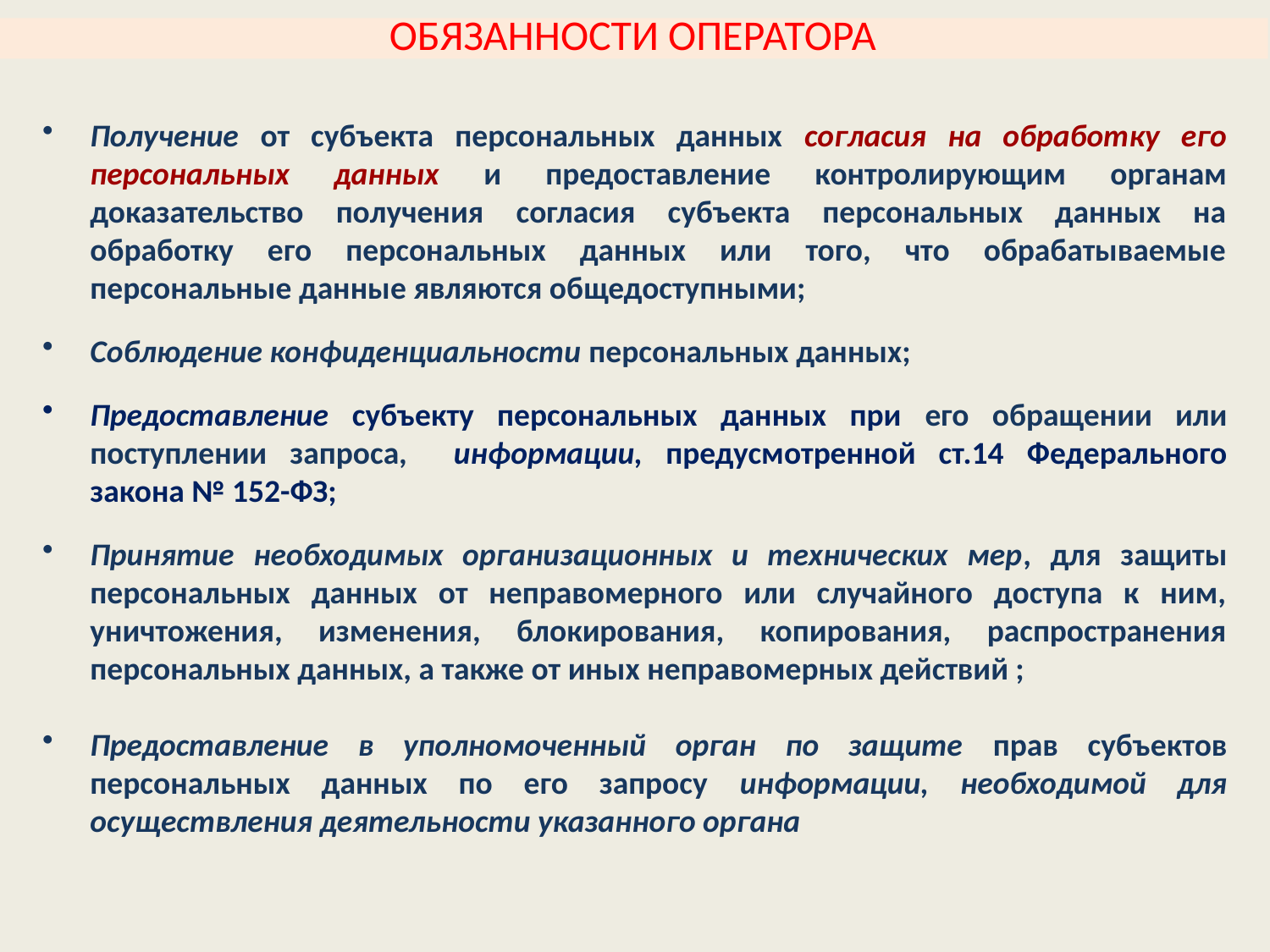

ОБЯЗАННОСТИ ОПЕРАТОРА
Получение от субъекта персональных данных согласия на обработку его персональных данных и предоставление контролирующим органам доказательство получения согласия субъекта персональных данных на обработку его персональных данных или того, что обрабатываемые персональные данные являются общедоступными;

Соблюдение конфиденциальности персональных данных;

Предоставление субъекту персональных данных при его обращении или поступлении запроса,  информации, предусмотренной ст.14 Федерального закона № 152-ФЗ;

Принятие необходимых организационных и технических мер, для защиты персональных данных от неправомерного или случайного доступа к ним, уничтожения, изменения, блокирования, копирования, распространения персональных данных, а также от иных неправомерных действий ;

Предоставление в уполномоченный орган по защите прав субъектов персональных данных по его запросу информации, необходимой для осуществления деятельности указанного органа